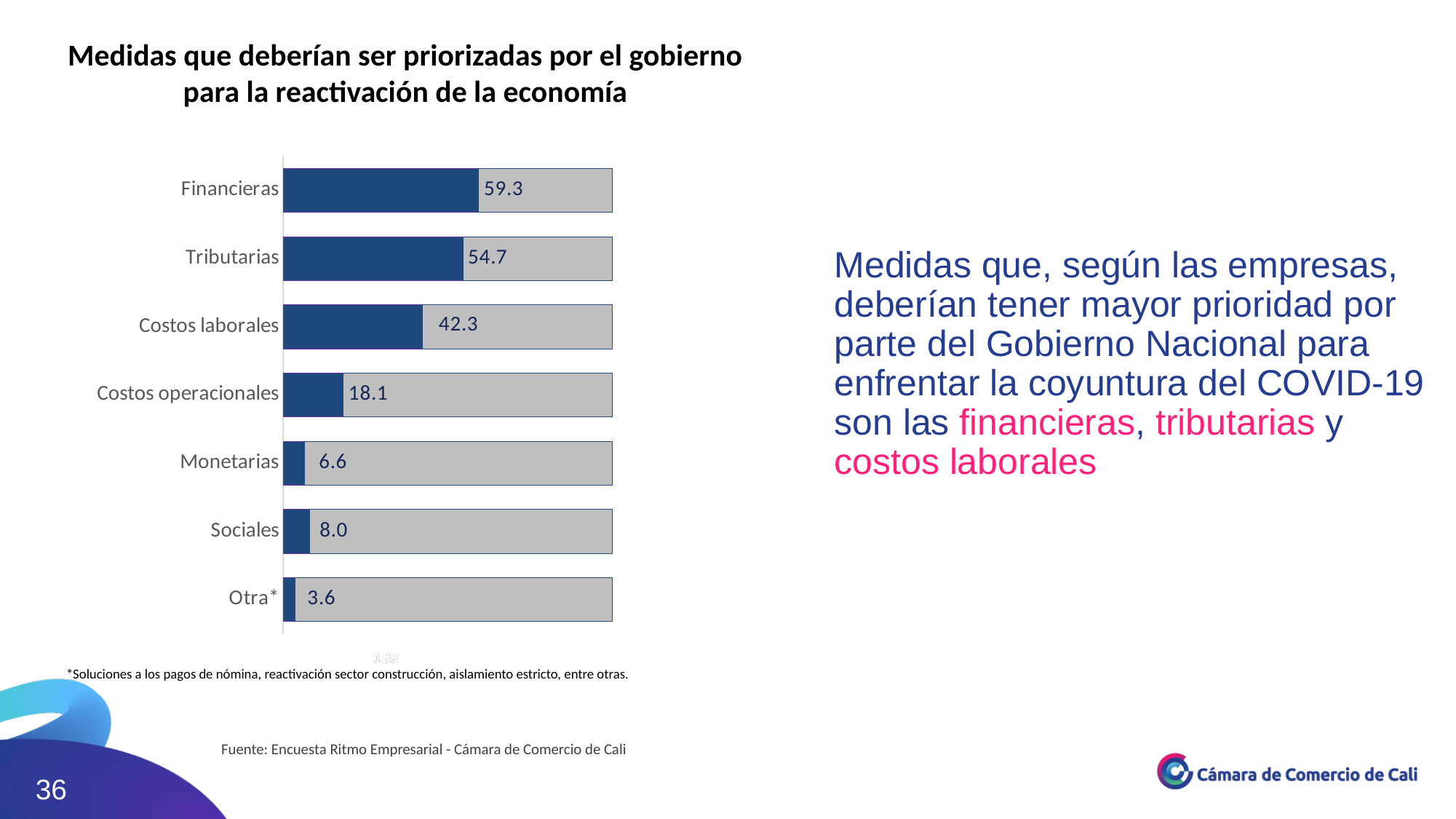

Medidas que deberían ser priorizadas por el gobierno para la reactivación de la economía

### Chart

| Category | Adoctada | Resto |
|---|---|---|
| Financieras | 59.34065934065934 | 40.65934065934066 |
| Tributarias | 54.670329670329664 | 45.329670329670336 |
| Costos laborales | 42.30769230769231 | 57.69230769230769 |
| Costos operacionales | 18.13186813186813 | 81.86813186813187 |
| Monetarias | 6.593406593406594 | 93.4065934065934 |
| Sociales | 7.967032967032966 | 92.03296703296704 |
| Otra* | 3.571428571428571 | 96.42857142857143 |
Medidas que, según las empresas, deberían tener mayor prioridad por parte del Gobierno Nacional para enfrentar la coyuntura del COVID-19 son las financieras, tributarias y costos laborales
*Soluciones a los pagos de nómina, reactivación sector construcción, aislamiento estricto, entre otras.
Fuente: Encuesta Ritmo Empresarial - Cámara de Comercio de Cali